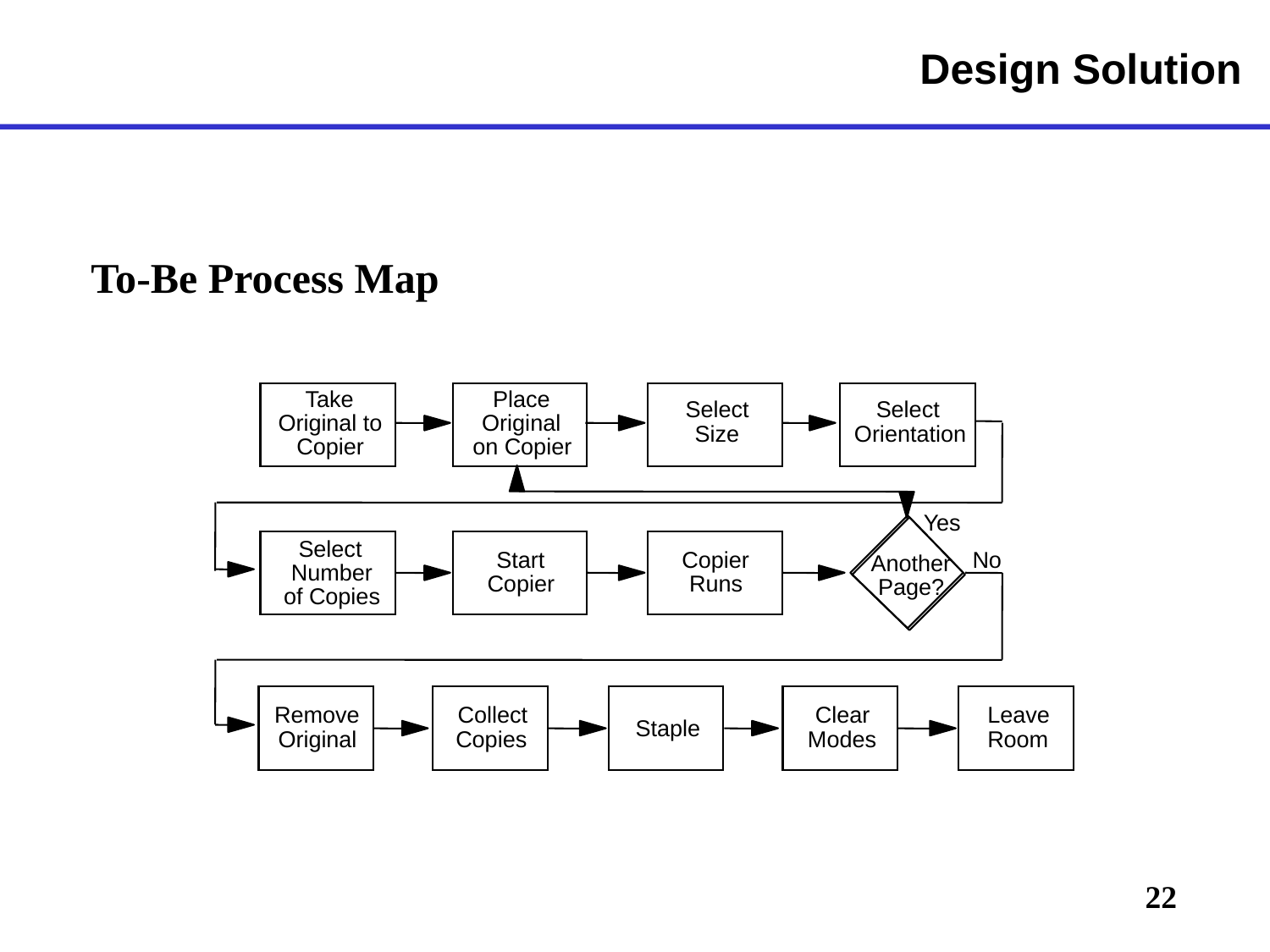

# Design Solution
To-Be Process Map

Take

Place

Select
Select
Original to

Original

Size
Orientation

Copier
on Copier

Yes

Select

Start
Copier
No
Another
Number

Copier
Runs
Page?

of Copies

Remove
Original

Collect
Copies

Staple

Clear
Modes

Leave
Room